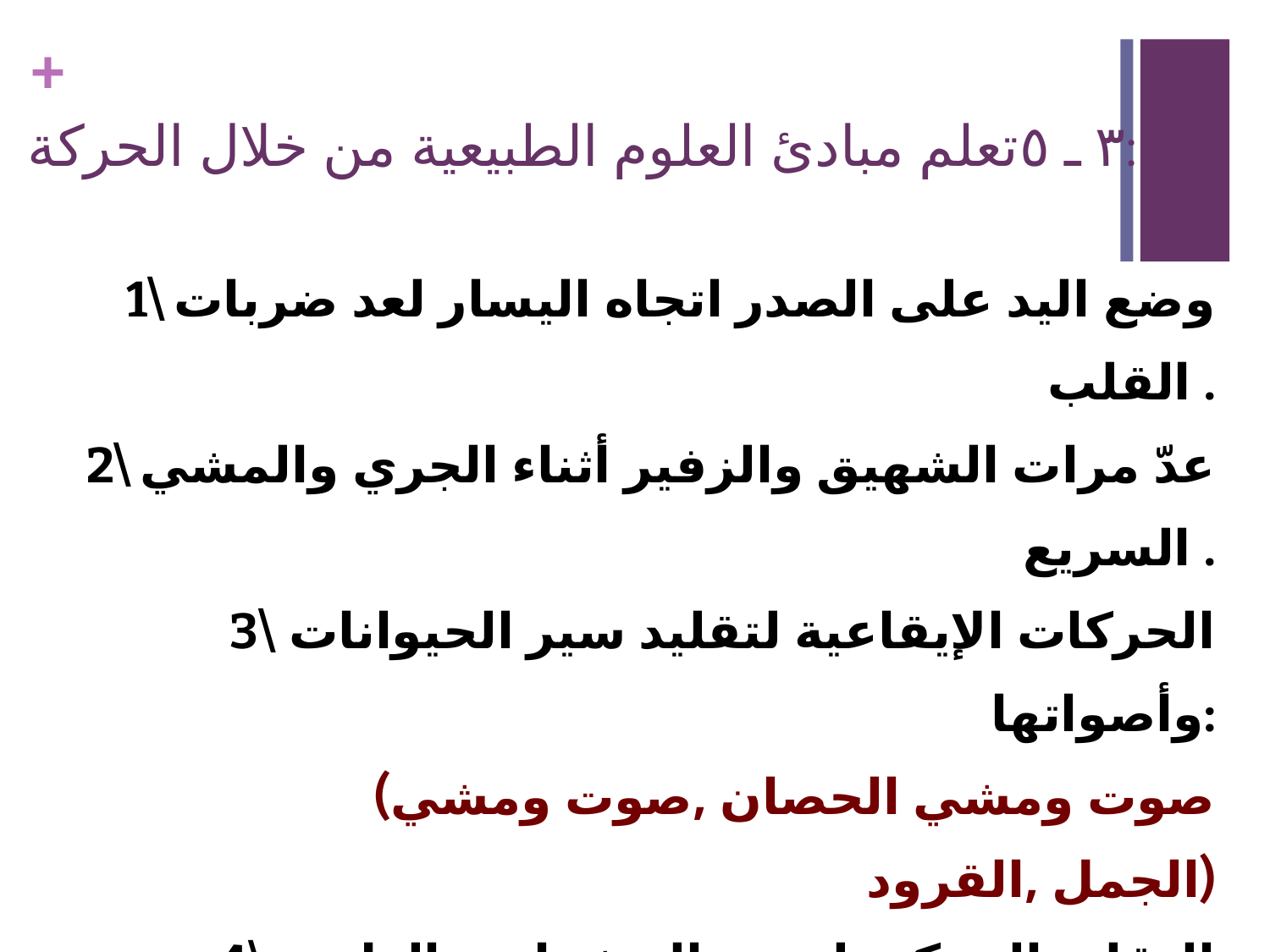

# ٣ ـ ٥تعلم مبادئ العلوم الطبيعية من خلال الحركة:
1\ وضع اليد على الصدر اتجاه اليسار لعد ضربات القلب .
2\ عدّ مرات الشهيق والزفير أثناء الجري والمشي السريع .
3\الحركات الإيقاعية لتقليد سير الحيوانات  وأصواتها:
(صوت ومشي الحصان ,صوت ومشي الجمل ,القرود)
4\التقليد الحركي لبعض الحشرات والطيور  ولأسماك .(الدودة ,الارنب ,السلحفاة ..)
5\الأنشطة الحركية الخاصة بـ (الوقت ,القوة, الطفو ,الغطس)